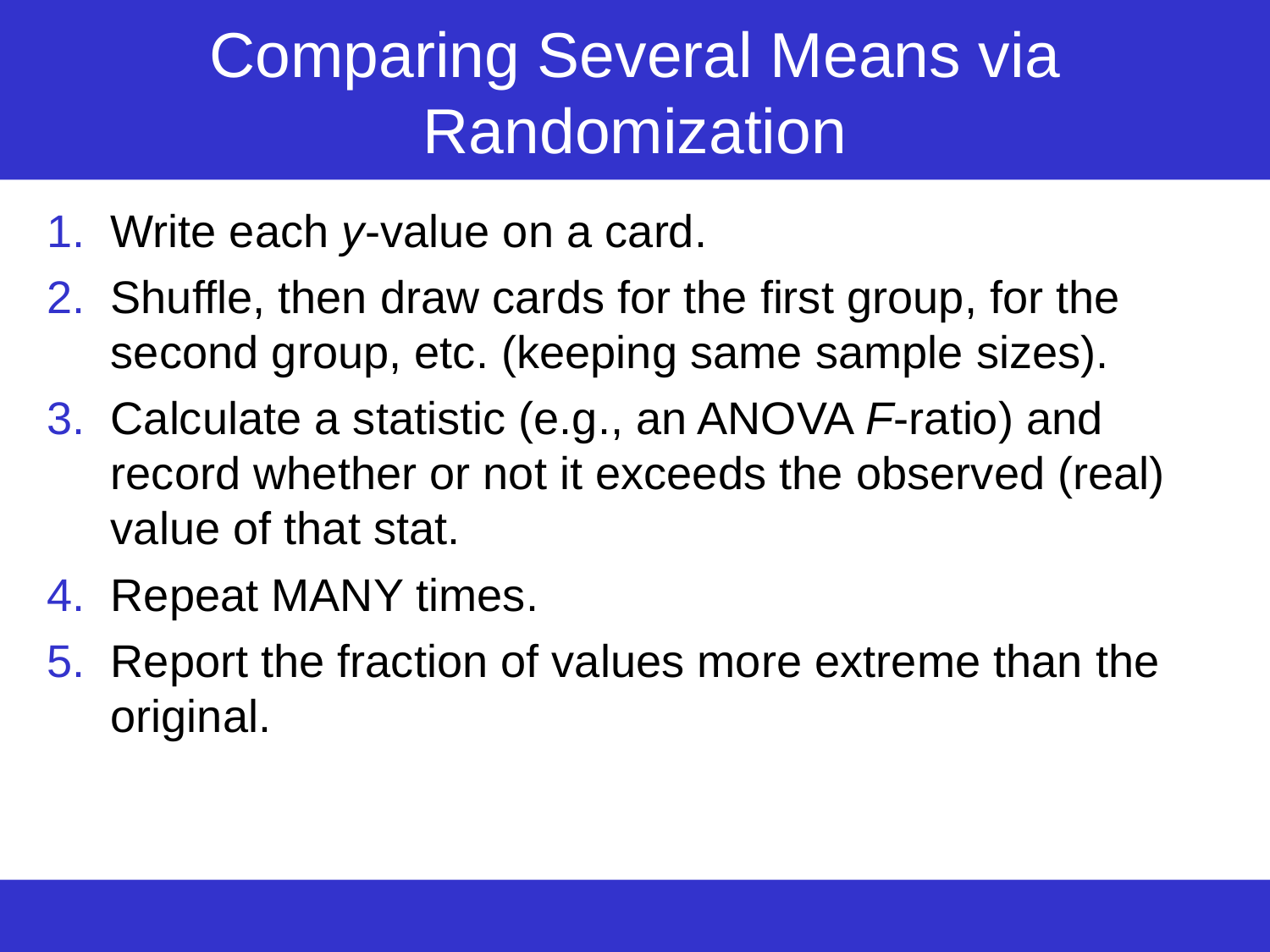

# Comparing Several Means via Randomization
Write each y-value on a card.
Shuffle, then draw cards for the first group, for the second group, etc. (keeping same sample sizes).
Calculate a statistic (e.g., an ANOVA F-ratio) and record whether or not it exceeds the observed (real) value of that stat.
Repeat MANY times.
Report the fraction of values more extreme than the original.